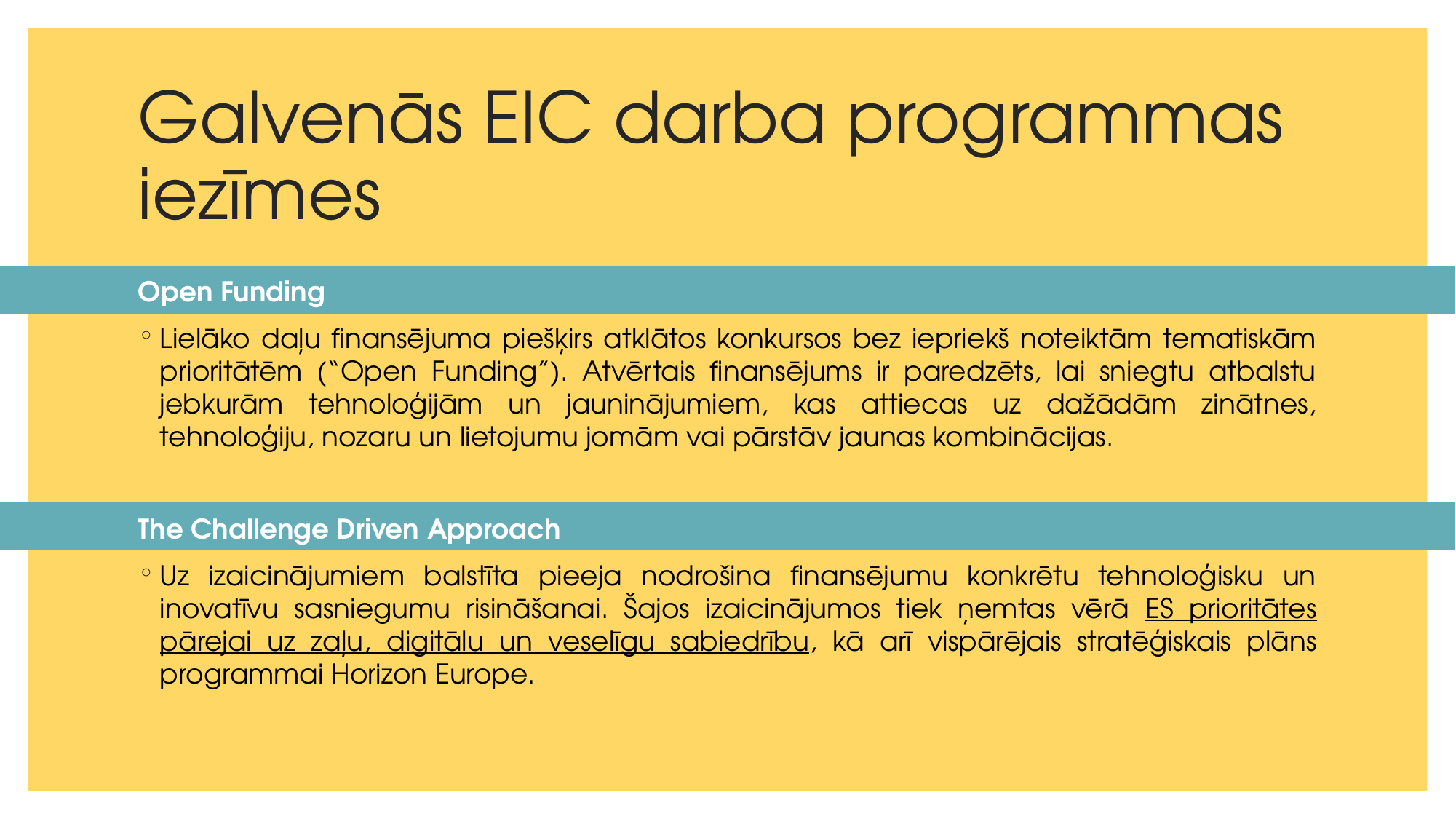

# Galvenās EIC darba programmas iezīmes

Open Funding
Lielāko daļu finansējuma piešķirs atklātos konkursos bez iepriekš noteiktām tematiskām prioritātēm (“Open Funding”). Atvērtais finansējums ir paredzēts, lai sniegtu atbalstu jebkurām tehnoloģijām un jauninājumiem, kas attiecas uz dažādām zinātnes, tehnoloģiju, nozaru un lietojumu jomām vai pārstāv jaunas kombinācijas.

The Challenge Driven Approach
Uz izaicinājumiem balstīta pieeja nodrošina finansējumu konkrētu tehnoloģisku un inovatīvu sasniegumu risināšanai. Šajos izaicinājumos tiek ņemtas vērā ES prioritātes pārejai uz zaļu, digitālu un veselīgu sabiedrību, kā arī vispārējais stratēģiskais plāns programmai Horizon Europe.